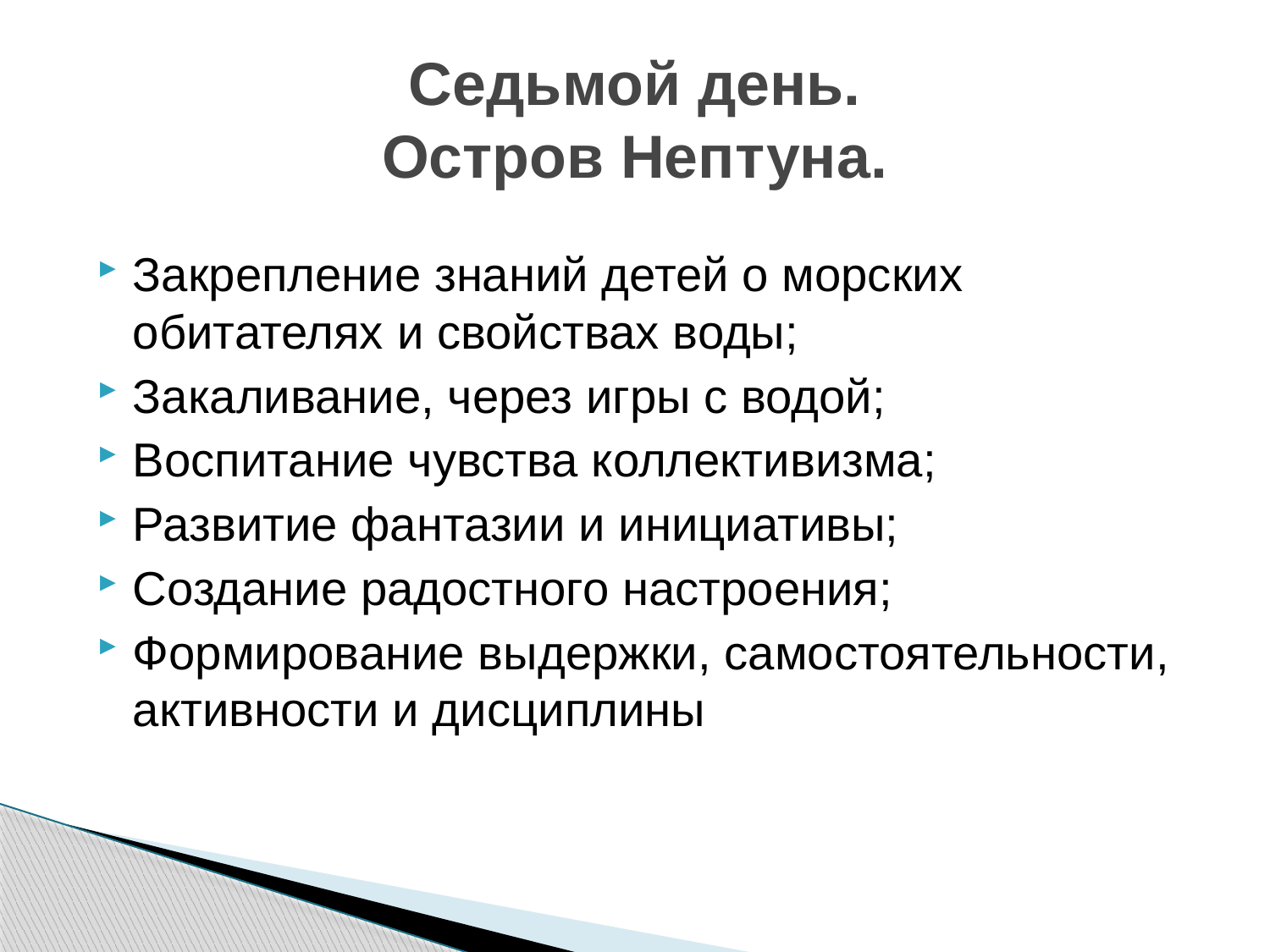

# Седьмой день. Остров Нептуна.
Закрепление знаний детей о морских обитателях и свойствах воды;
Закаливание, через игры с водой;
Воспитание чувства коллективизма;
Развитие фантазии и инициативы;
Создание радостного настроения;
Формирование выдержки, самостоятельности, активности и дисциплины